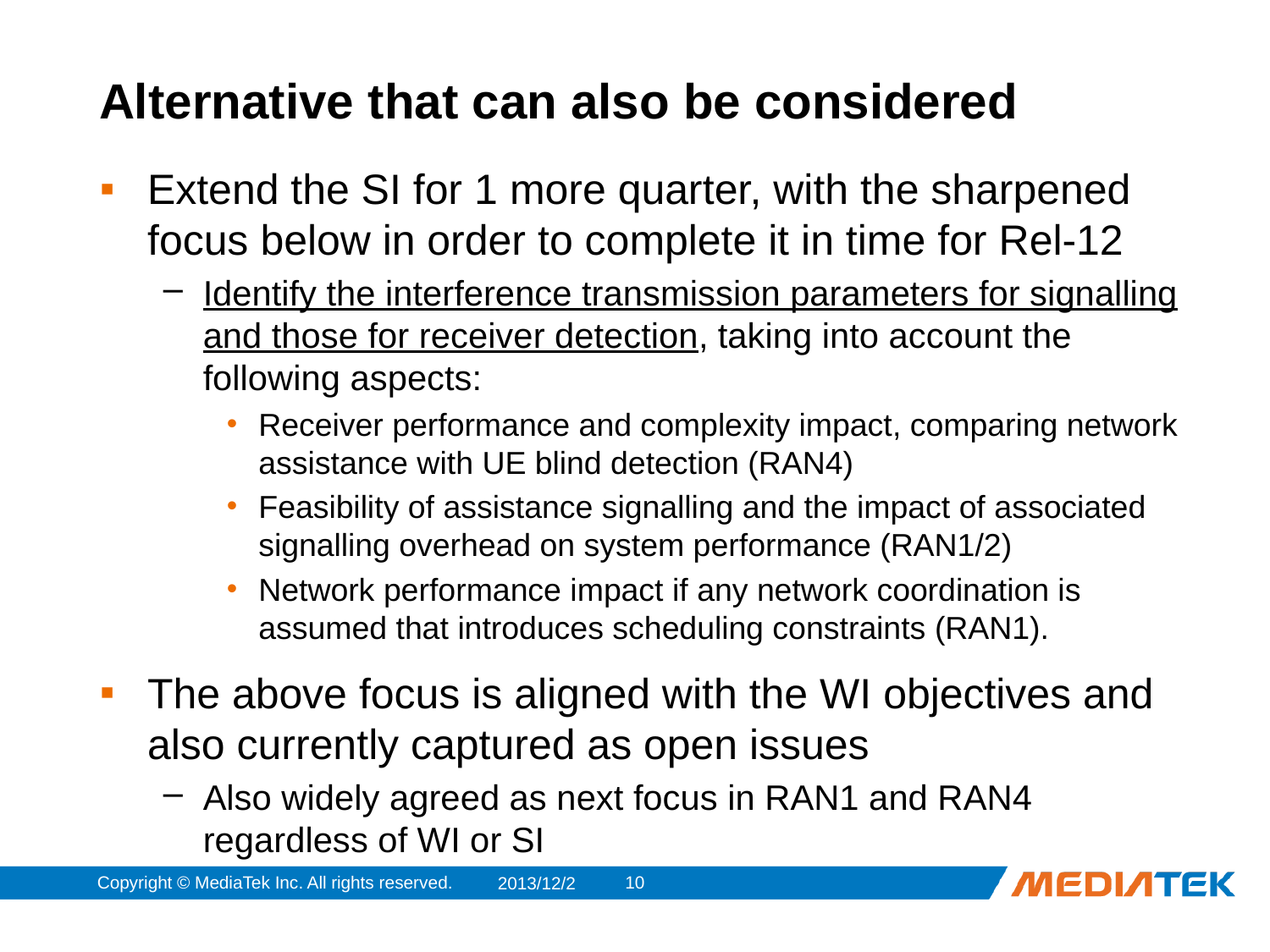

# Alternative that can also be considered
Extend the SI for 1 more quarter, with the sharpened focus below in order to complete it in time for Rel-12
Identify the interference transmission parameters for signalling and those for receiver detection, taking into account the following aspects:
Receiver performance and complexity impact, comparing network assistance with UE blind detection (RAN4)
Feasibility of assistance signalling and the impact of associated signalling overhead on system performance (RAN1/2)
Network performance impact if any network coordination is assumed that introduces scheduling constraints (RAN1).
The above focus is aligned with the WI objectives and also currently captured as open issues
Also widely agreed as next focus in RAN1 and RAN4 regardless of WI or SI

Copyright © MediaTek Inc. All rights reserved.
10
2013/12/2